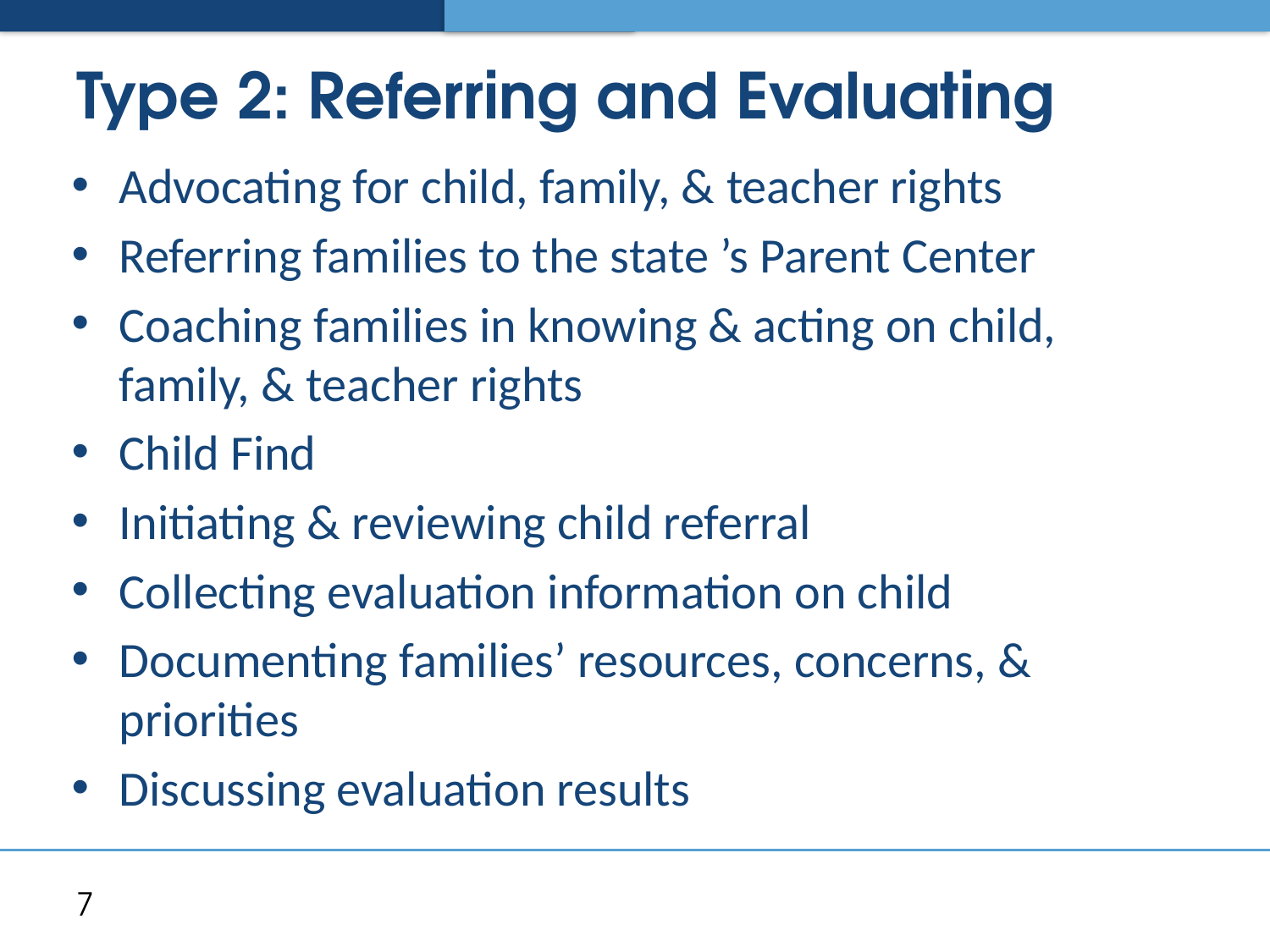

# Type 2: Referring and Evaluating
Advocating for child, family, & teacher rights
Referring families to the state ’s Parent Center
Coaching families in knowing & acting on child, family, & teacher rights
Child Find
Initiating & reviewing child referral
Collecting evaluation information on child
Documenting families’ resources, concerns, & priorities
Discussing evaluation results
7